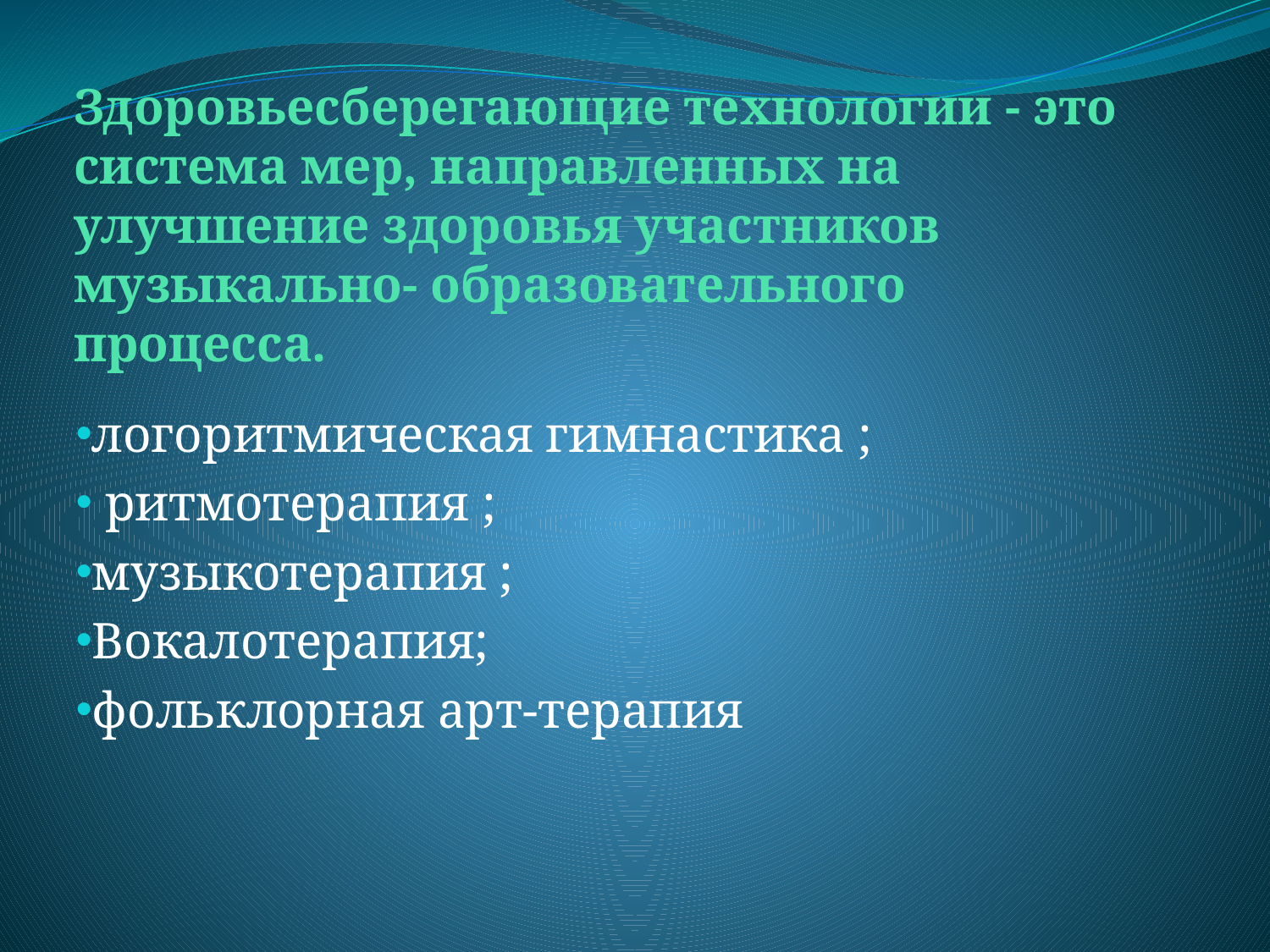

# Здоровьесберегающие технологии - это система мер, направленных на улучшение здоровья участников музыкально- образовательного процесса.
логоритмическая гимнастика ;
 ритмотерапия ;
музыкотерапия ;
Вокалотерапия;
фольклорная арт-терапия